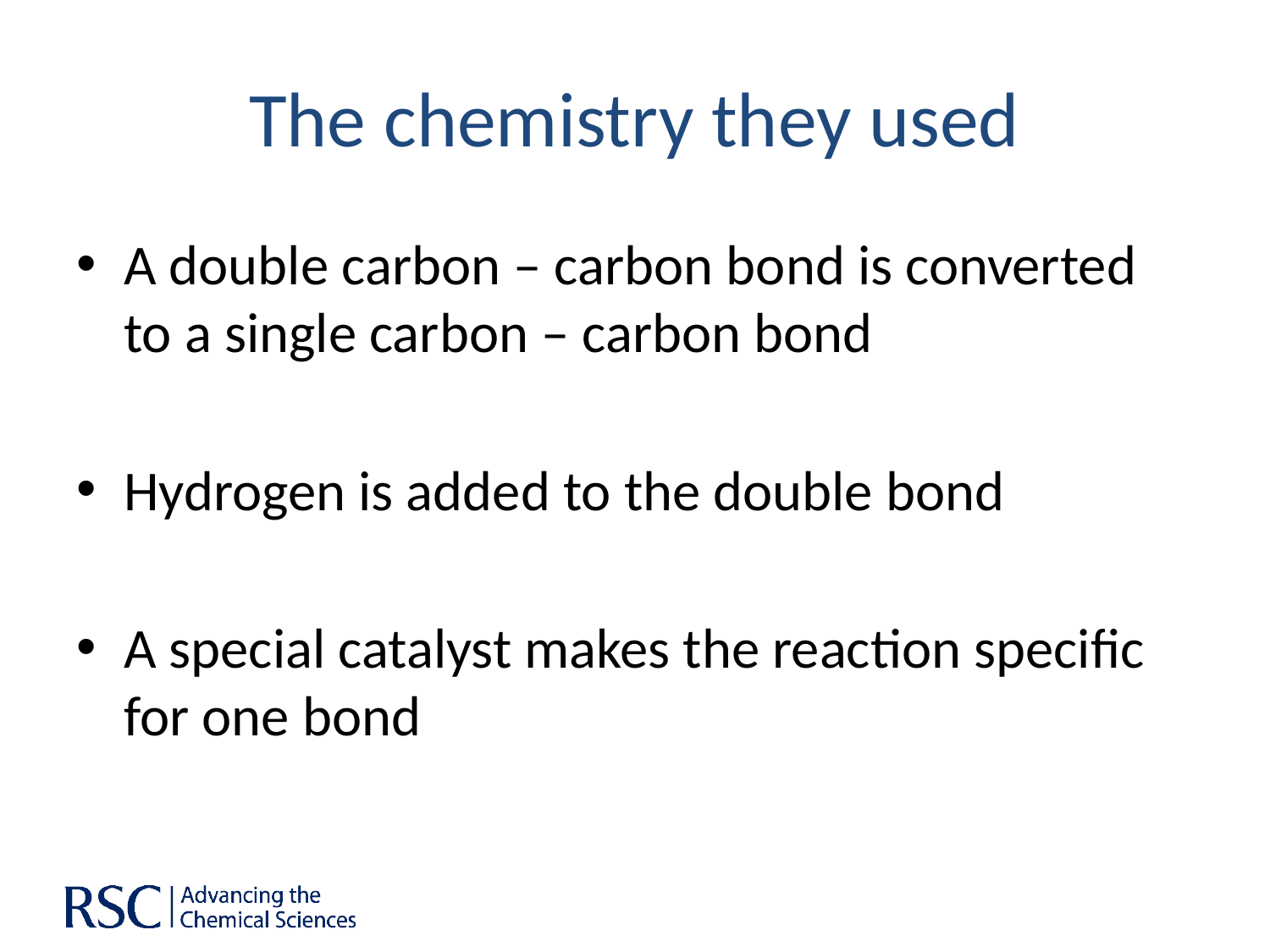

# The chemistry they used
A double carbon – carbon bond is converted to a single carbon – carbon bond

Hydrogen is added to the double bond

A special catalyst makes the reaction specific for one bond